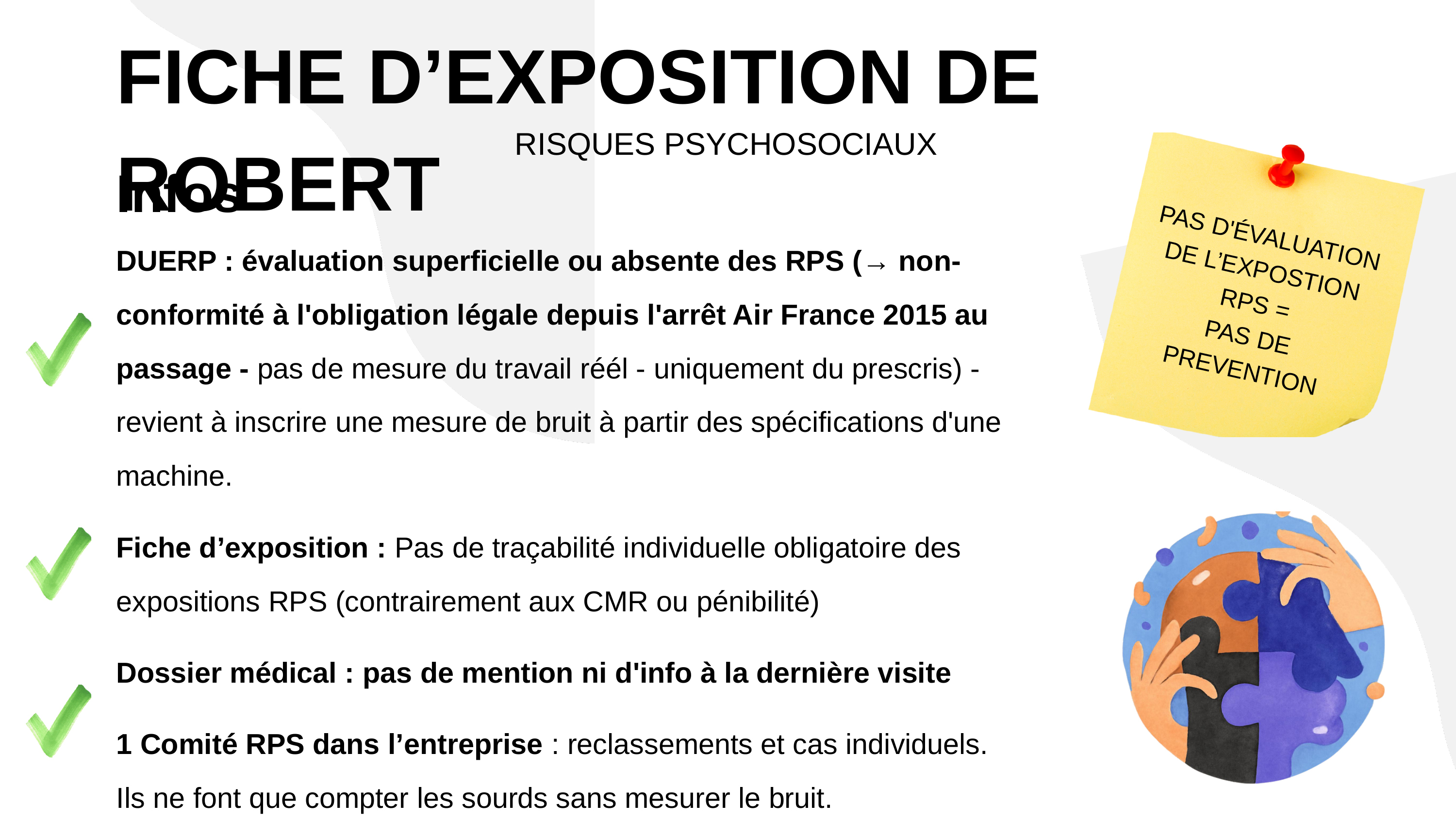

FICHE D’EXPOSITION DE ROBERT
RISQUES PSYCHOSOCIAUX
Infos
DUERP : évaluation superficielle ou absente des RPS (→ non-conformité à l'obligation légale depuis l'arrêt Air France 2015 au passage - pas de mesure du travail réél - uniquement du prescris) - revient à inscrire une mesure de bruit à partir des spécifications d'une machine.​

Fiche d’exposition : Pas de traçabilité individuelle obligatoire des expositions RPS (contrairement aux CMR ou pénibilité)

Dossier médical :​ pas de mention ni d'info à la dernière visite​

1 Comité RPS dans l’entreprise : reclassements et cas individuels.​
Ils ne font que compter les sourds sans mesurer le bruit.​

PAS D'ÉVALUATION DE L’EXPOSTION RPS =
PAS DE PREVENTION